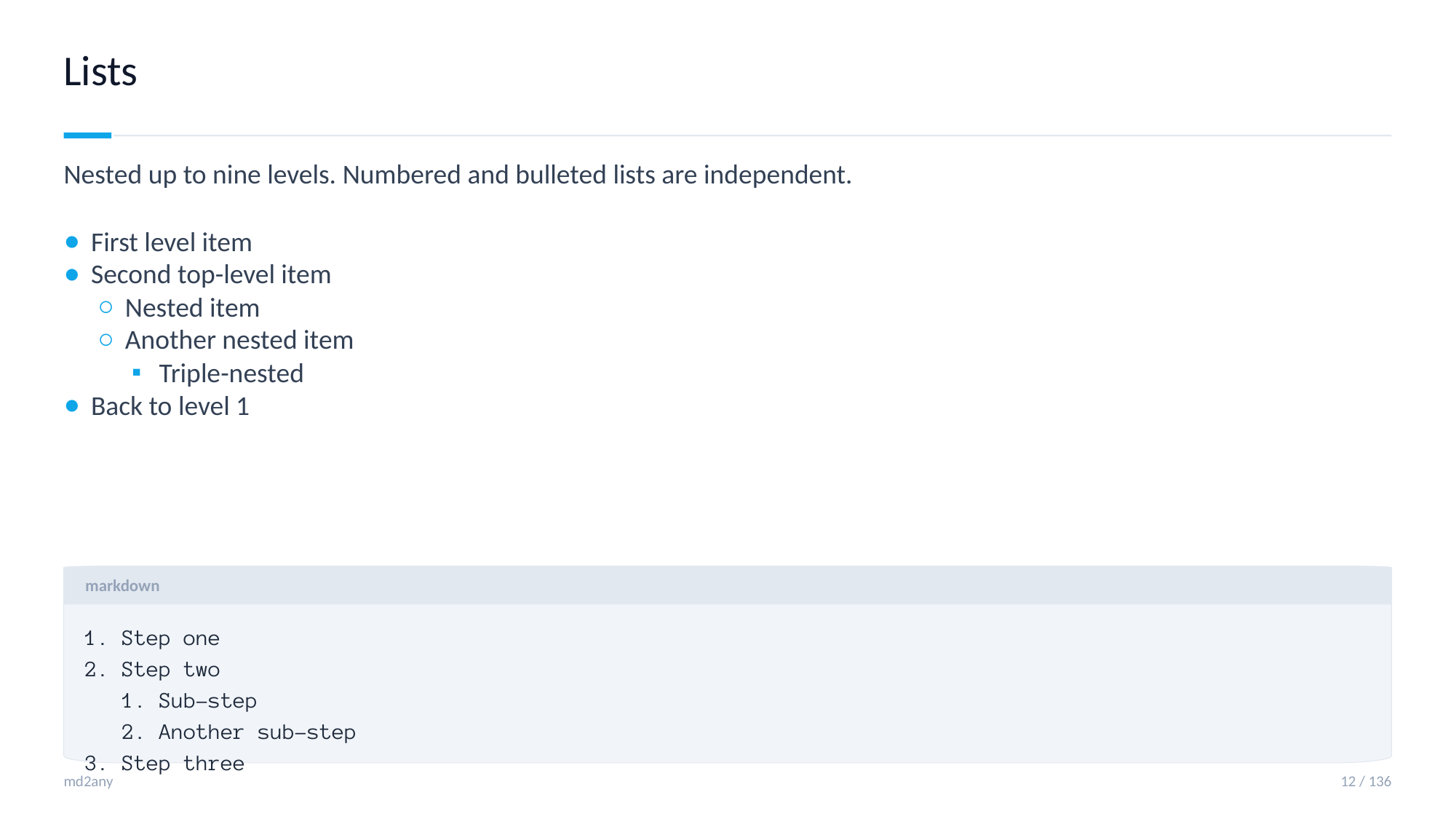

Lists

Nested up to nine levels. Numbered and bulleted lists are independent.
First level item
Second top-level item
Nested item
Another nested item
Triple-nested
Back to level 1
markdown
1. Step one
2. Step two
   1. Sub-step
   2. Another sub-step
3. Step three
md2any
12 / 136